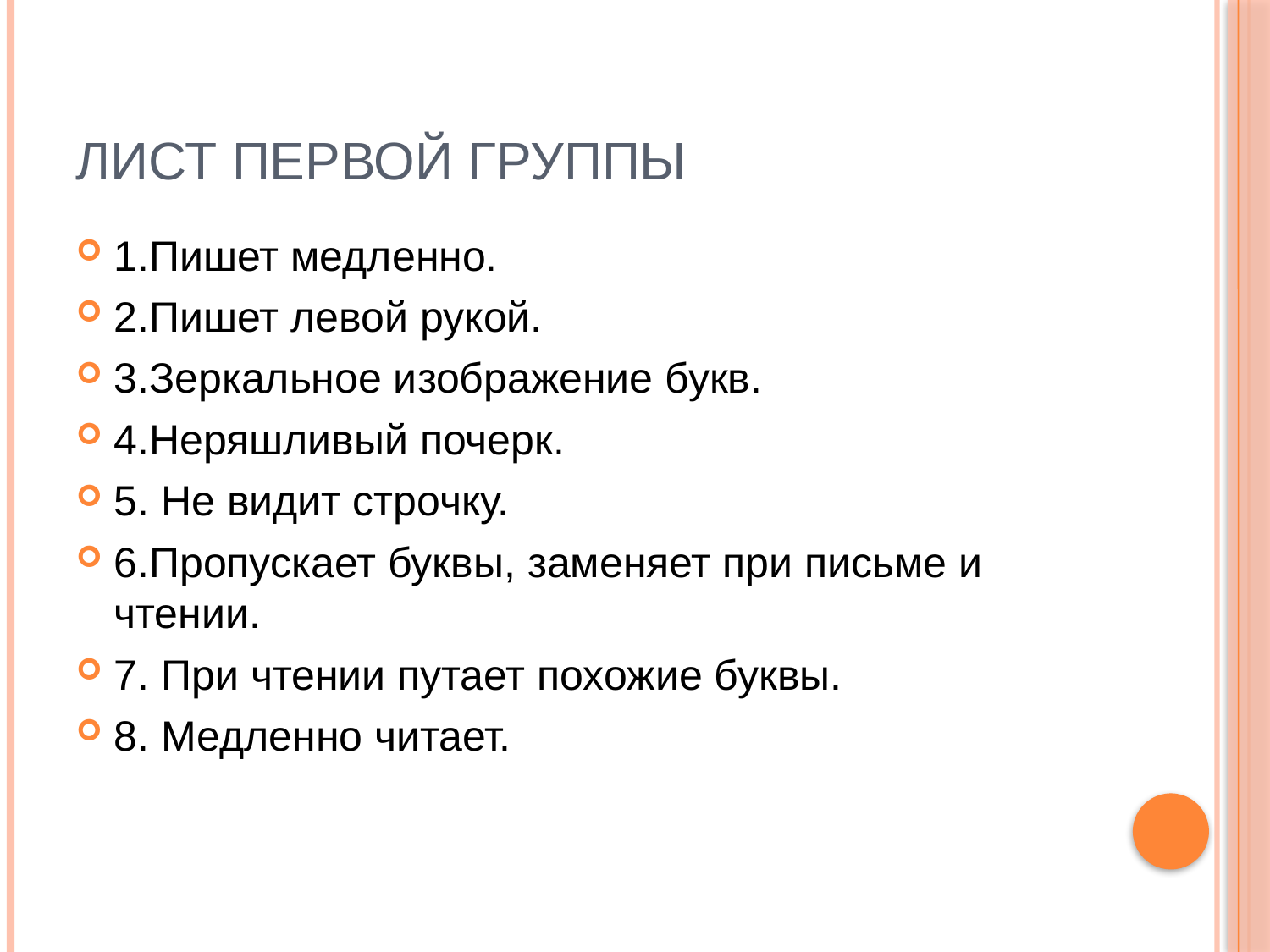

# Лист первой группы
1.Пишет медленно.
2.Пишет левой рукой.
3.Зеркальное изображение букв.
4.Неряшливый почерк.
5. Не видит строчку.
6.Пропускает буквы, заменяет при письме и чтении.
7. При чтении путает похожие буквы.
8. Медленно читает.